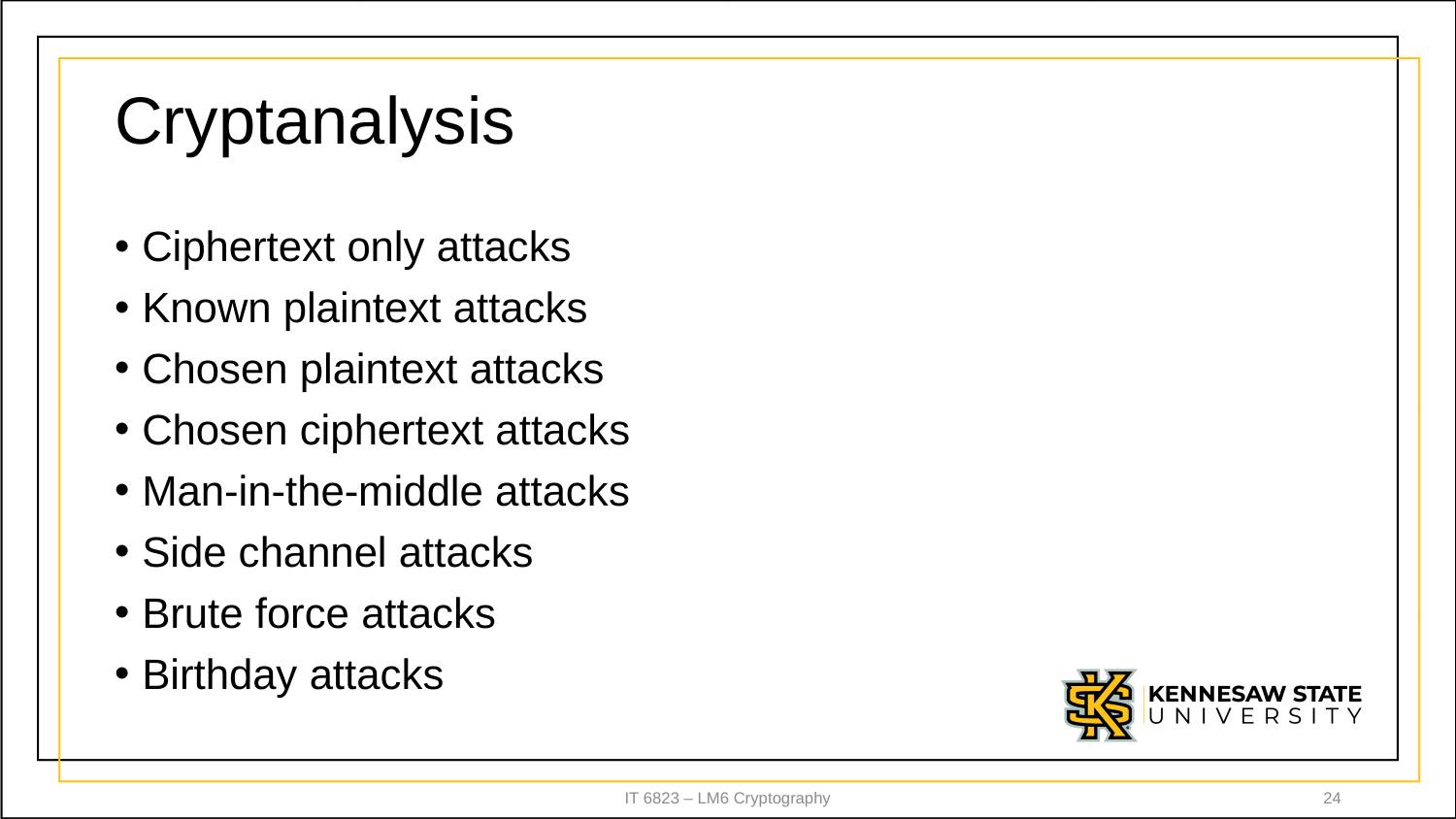

# Cryptanalysis
Ciphertext only attacks
Known plaintext attacks
Chosen plaintext attacks
Chosen ciphertext attacks
Man-in-the-middle attacks
Side channel attacks
Brute force attacks
Birthday attacks

IT 6823 – LM6 Cryptography
24